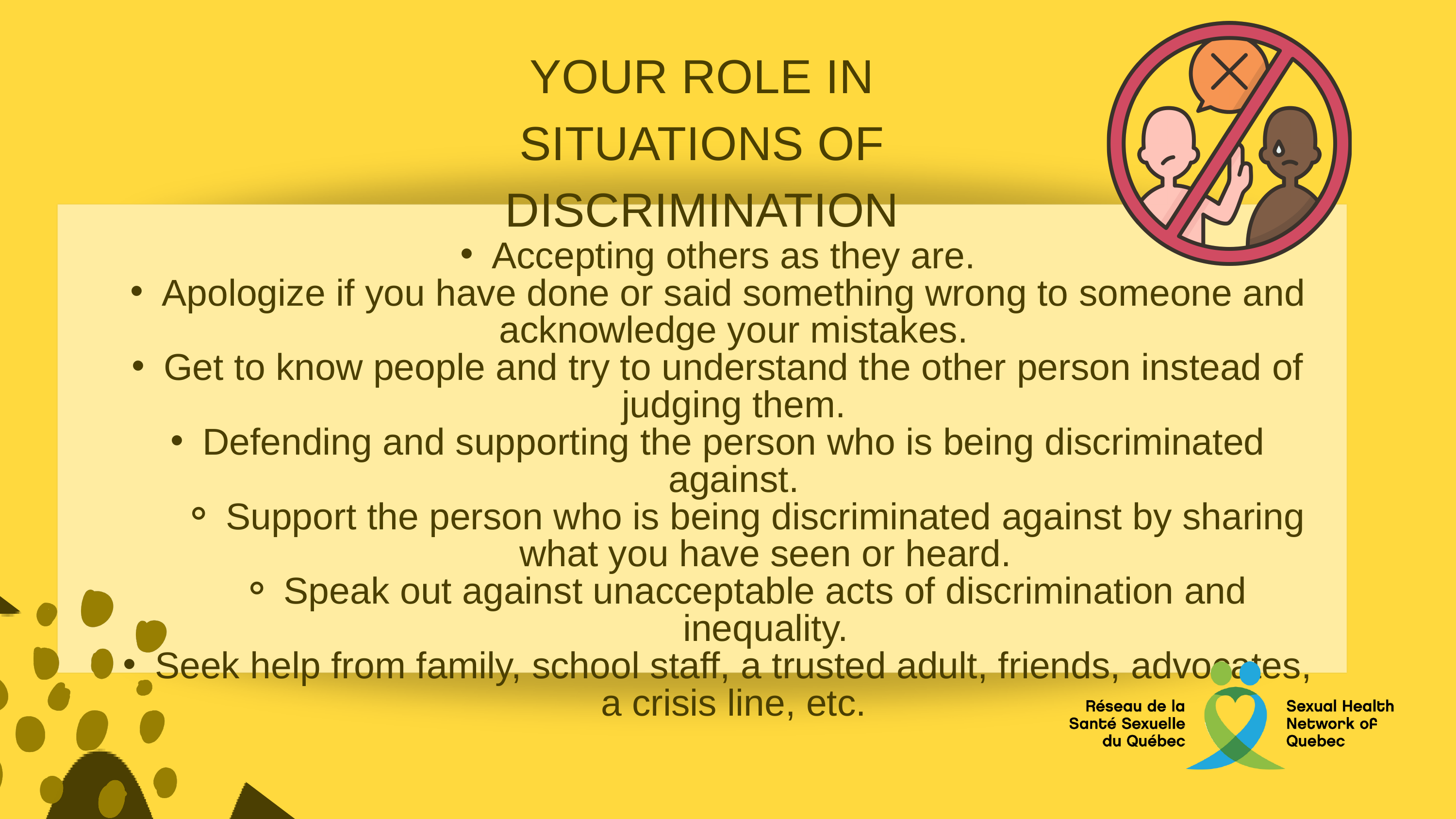

YOUR ROLE IN SITUATIONS OF DISCRIMINATION

Accepting others as they are.
Apologize if you have done or said something wrong to someone and acknowledge your mistakes.
Get to know people and try to understand the other person instead of judging them.
Defending and supporting the person who is being discriminated against.
Support the person who is being discriminated against by sharing what you have seen or heard.
Speak out against unacceptable acts of discrimination and inequality.
Seek help from family, school staff, a trusted adult, friends, advocates, a crisis line, etc.